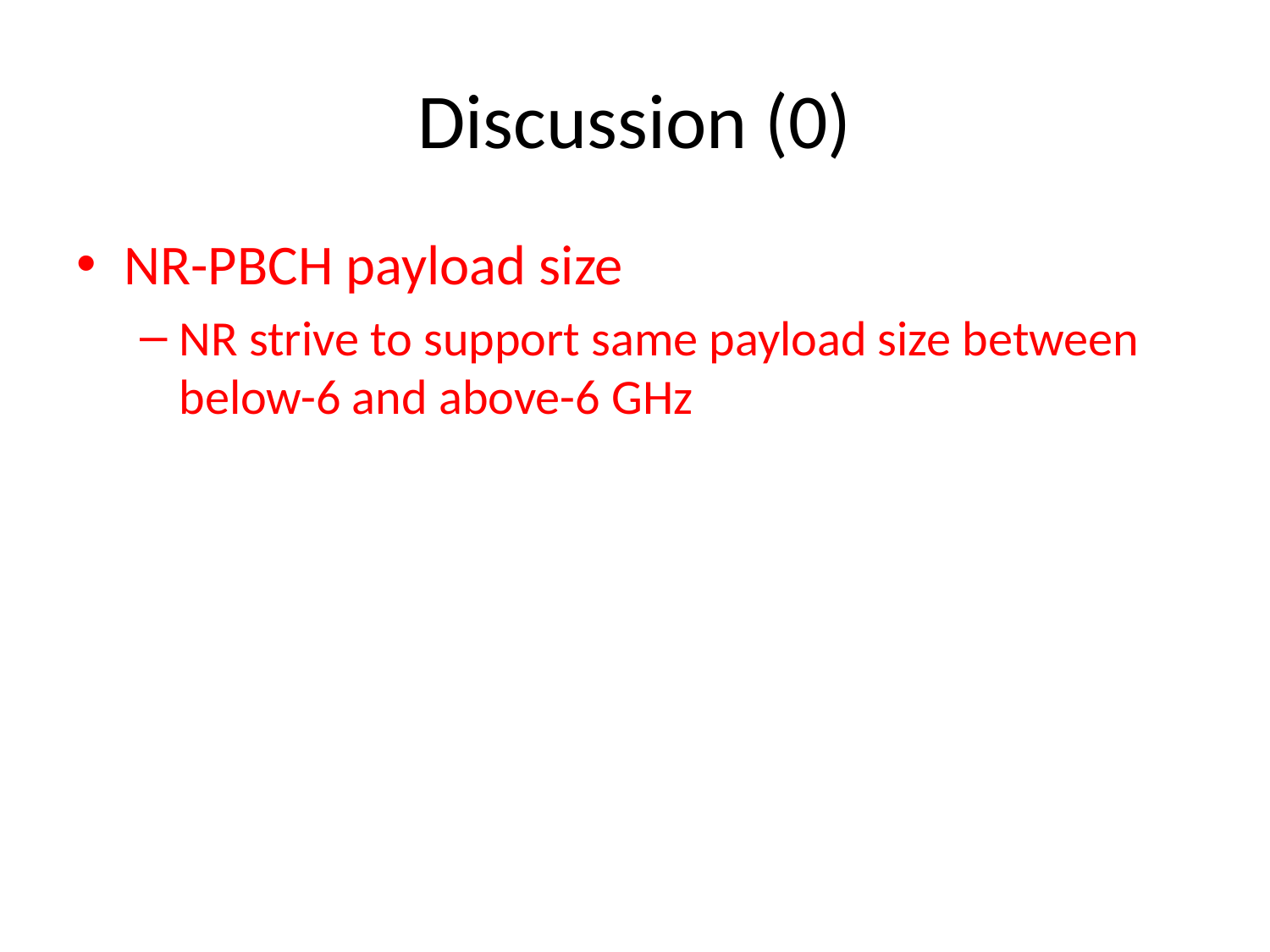

# Discussion (0)
NR-PBCH payload size
NR strive to support same payload size between below-6 and above-6 GHz